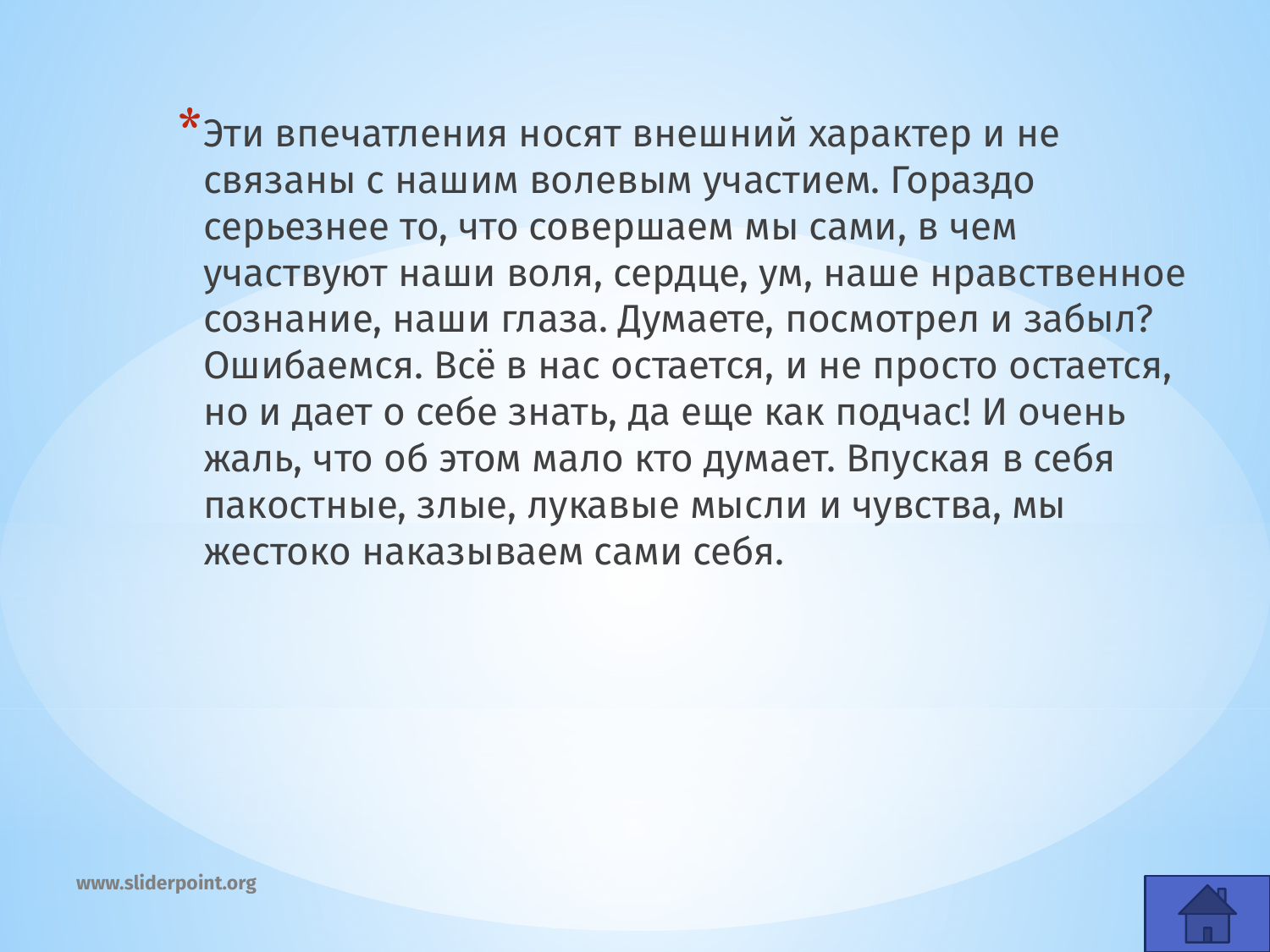

Эти впечатления носят внешний характер и не связаны с нашим волевым участием. Гораздо серьезнее то, что совершаем мы сами, в чем участвуют наши воля, сердце, ум, наше нравственное сознание, наши глаза. Думаете, посмотрел и забыл? Ошибаемся. Всё в нас остается, и не просто остается, но и дает о себе знать, да еще как подчас! И очень жаль, что об этом мало кто думает. Впуская в себя пакостные, злые, лукавые мысли и чувства, мы жестоко наказываем сами себя.
www.sliderpoint.org